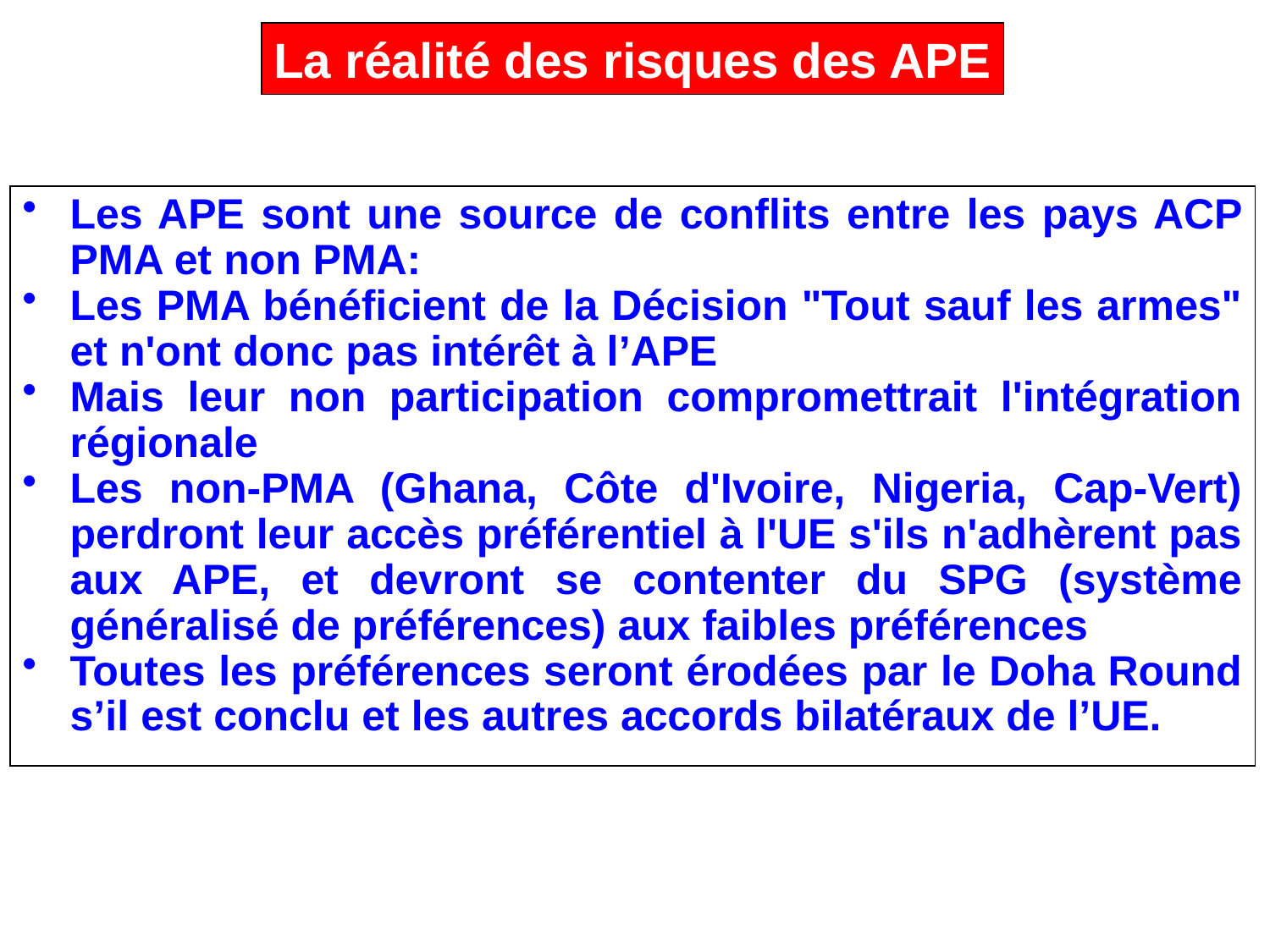

La réalité des risques des APE
Les APE sont une source de conflits entre les pays ACP PMA et non PMA:
Les PMA bénéficient de la Décision "Tout sauf les armes" et n'ont donc pas intérêt à l’APE
Mais leur non participation compromettrait l'intégration régionale
Les non-PMA (Ghana, Côte d'Ivoire, Nigeria, Cap-Vert) perdront leur accès préférentiel à l'UE s'ils n'adhèrent pas aux APE, et devront se contenter du SPG (système généralisé de préférences) aux faibles préférences
Toutes les préférences seront érodées par le Doha Round s’il est conclu et les autres accords bilatéraux de l’UE.